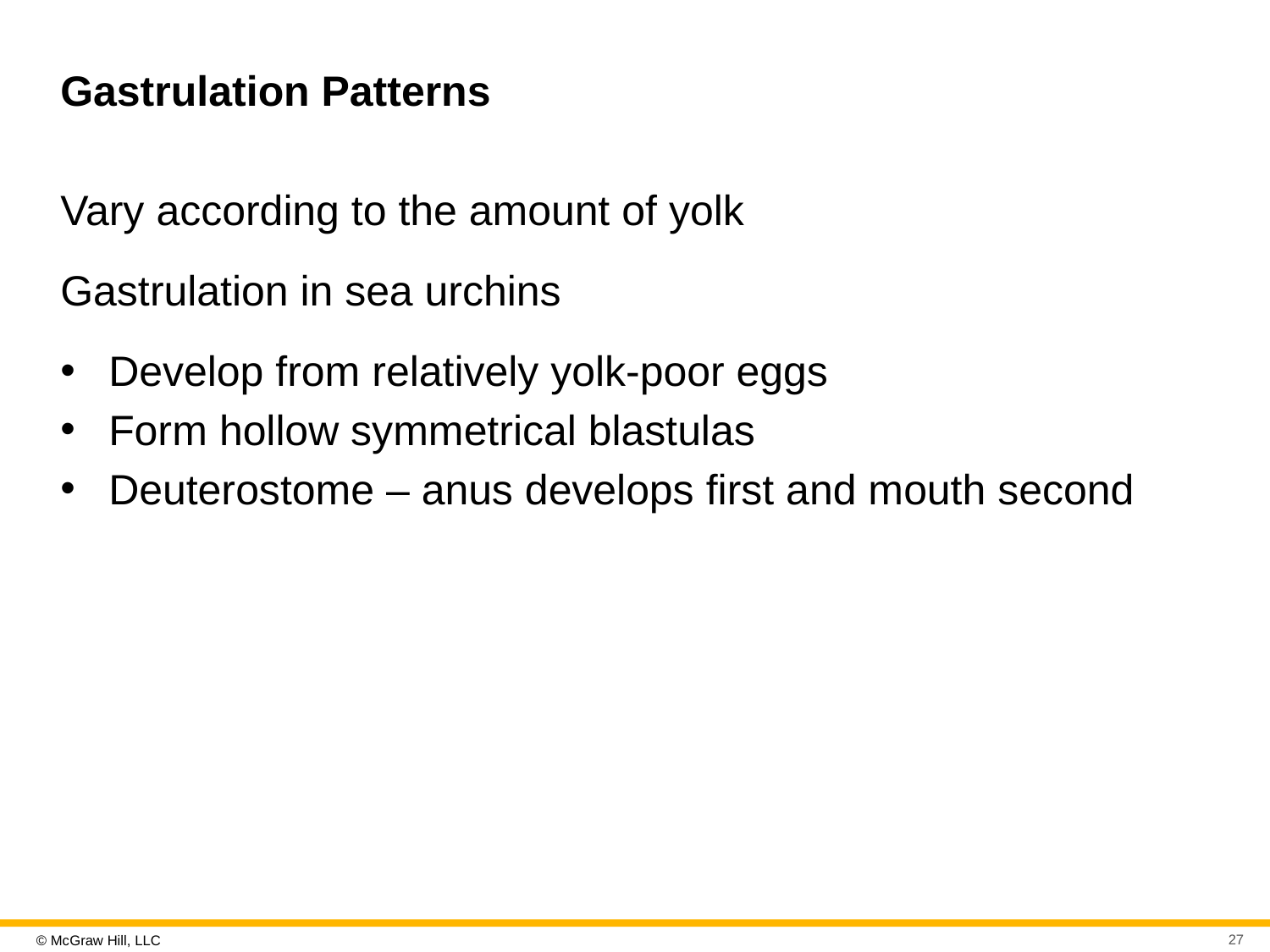

# Gastrulation Patterns
Vary according to the amount of yolk
Gastrulation in sea urchins
Develop from relatively yolk-poor eggs
Form hollow symmetrical blastulas
Deuterostome – anus develops first and mouth second
27